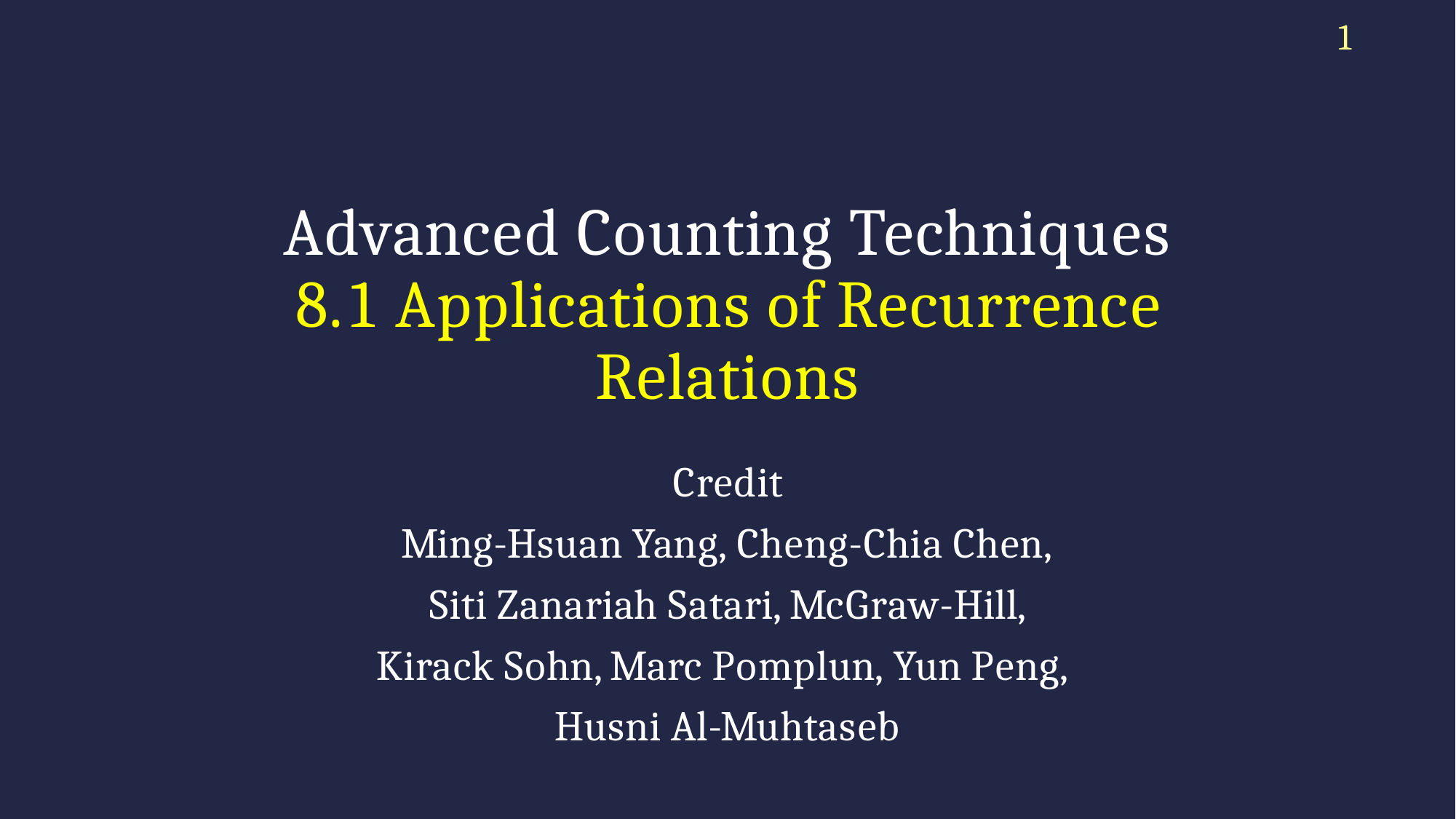

1
# Advanced Counting Techniques 8.1 Applications of Recurrence Relations
Credit
Ming-Hsuan Yang, Cheng-Chia Chen,
Siti Zanariah Satari, McGraw-Hill,
Kirack Sohn, Marc Pomplun, Yun Peng,
Husni Al-Muhtaseb